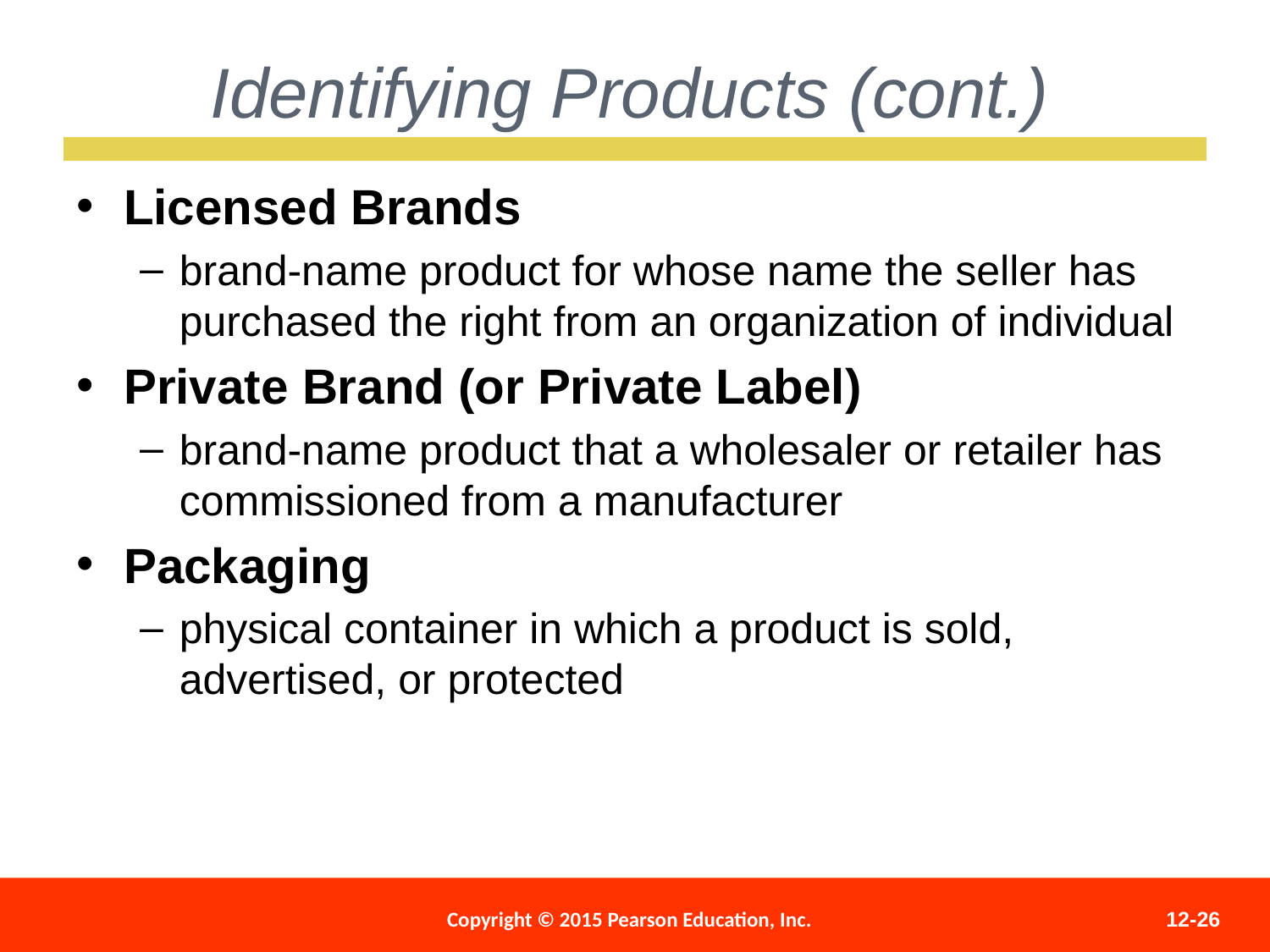

Identifying Products (cont.)
Licensed Brands
brand-name product for whose name the seller has purchased the right from an organization of individual
Private Brand (or Private Label)
brand-name product that a wholesaler or retailer has commissioned from a manufacturer
Packaging
physical container in which a product is sold,  advertised, or protected